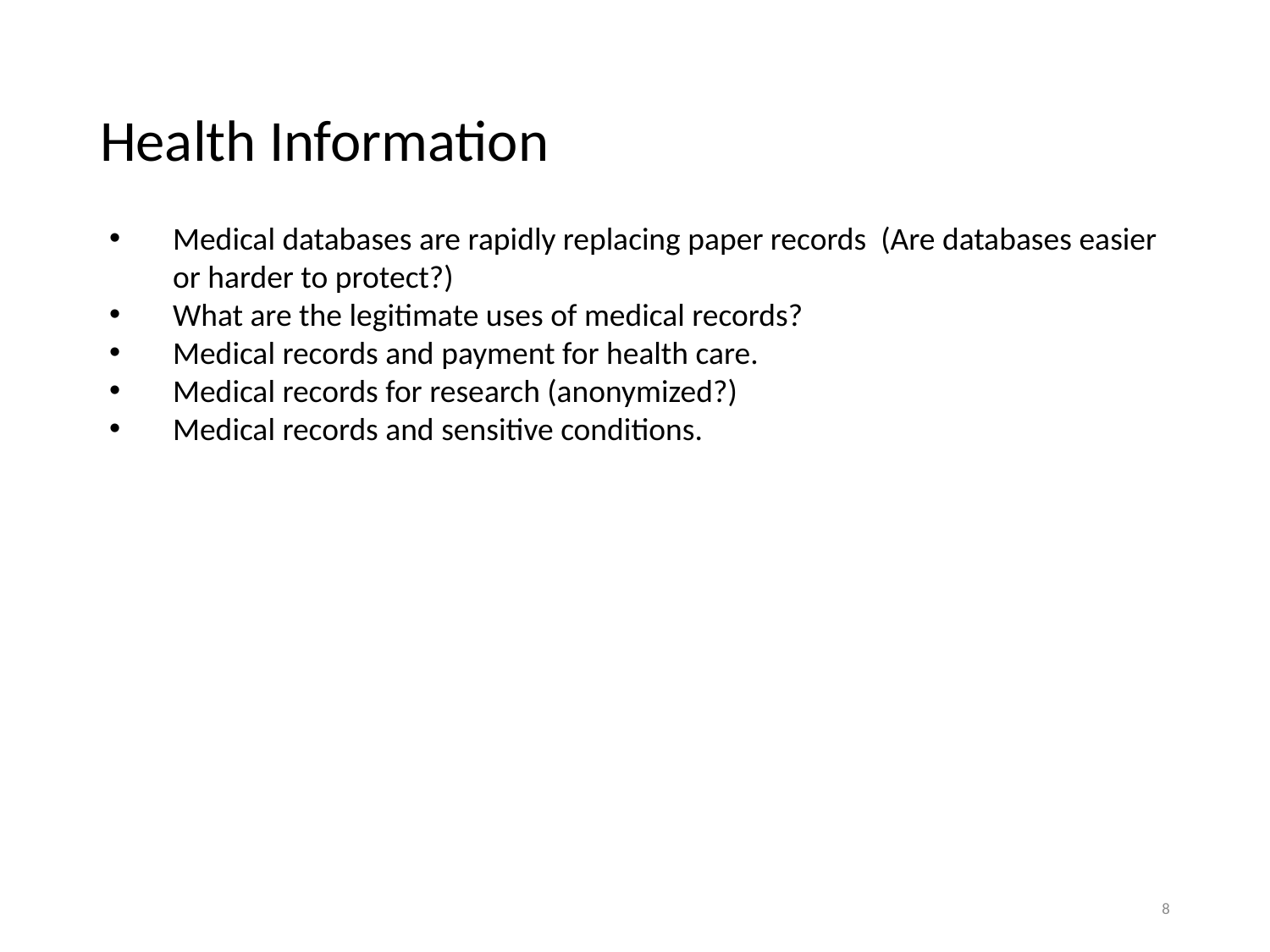

# Health Information
Medical databases are rapidly replacing paper records  (Are databases easier or harder to protect?)
What are the legitimate uses of medical records?
Medical records and payment for health care.
Medical records for research (anonymized?)
Medical records and sensitive conditions.
8